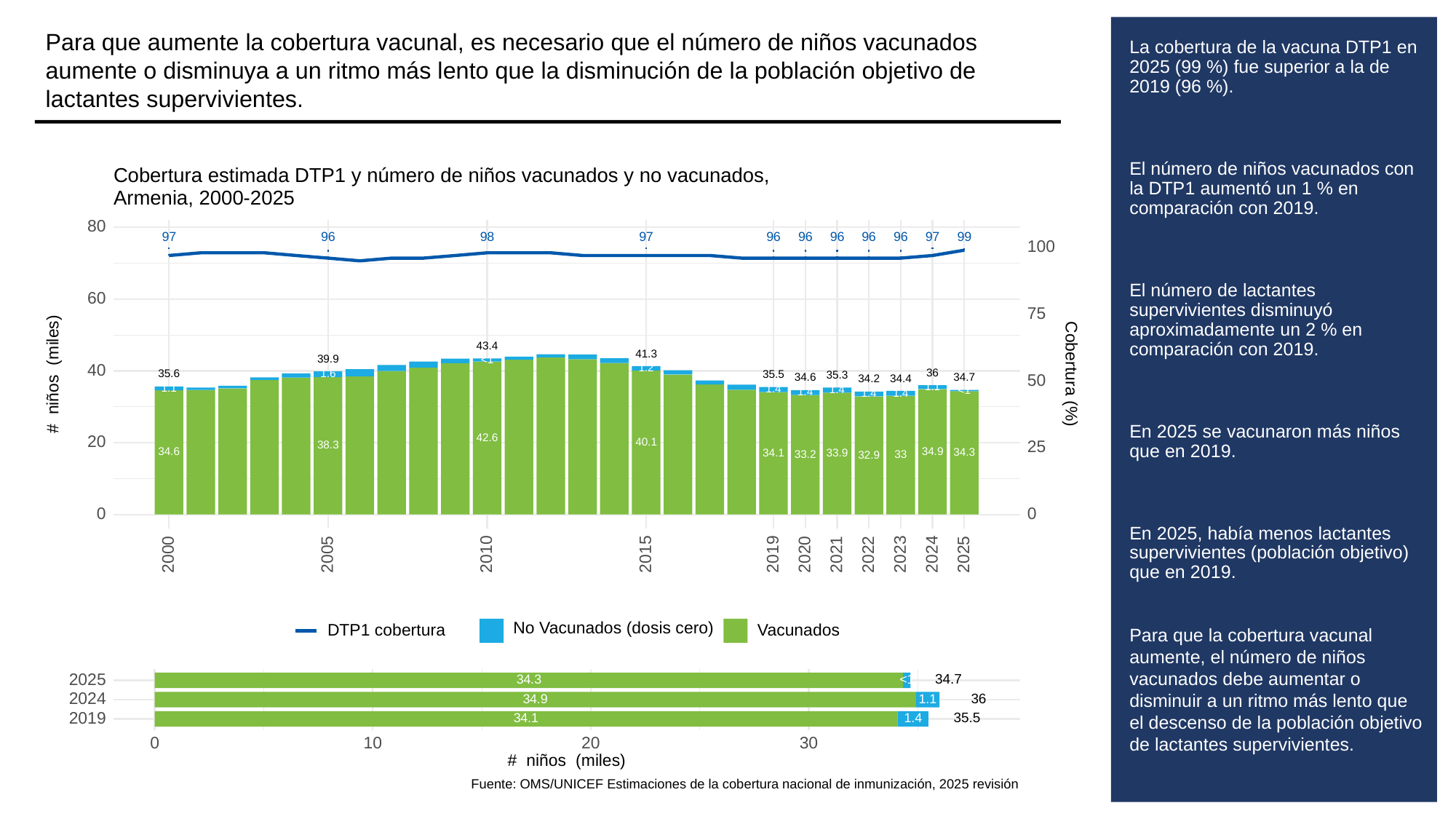

Para que aumente la cobertura vacunal, es necesario que el número de niños vacunados aumente o disminuya a un ritmo más lento que la disminución de la población objetivo de lactantes supervivientes.
# La cobertura de la vacuna DTP1 en 2025 (99 %) fue superior a la de 2019 (96 %).

El número de niños vacunados con la DTP1 aumentó un 1 % en comparación con 2019.

El número de lactantes supervivientes disminuyó aproximadamente un 2 % en comparación con 2019.

En 2025 se vacunaron más niños que en 2019.

En 2025, había menos lactantes supervivientes (población objetivo) que en 2019.

Para que la cobertura vacunal aumente, el número de niños vacunados debe aumentar o disminuir a un ritmo más lento que el descenso de la población objetivo de lactantes supervivientes.

Cobertura estimada DTP1 y número de niños vacunados y no vacunados,
Armenia, 2000-2025

80

97
96
98
97
96
96
96
96
96
97
99
100

60

75

43.4
41.3

39.9
<1

1.2
40

#  niños  (miles)
Cobertura (%)

36

1.6
35.6

35.5

35.3

34.7
34.6

34.4
50
34.2

1.1
1.1

1.4

1.4

<1

1.4

1.4

1.4

42.6
20
40.1
25
38.3

34.9
34.6
34.3
34.1
33.9
33.2
33
32.9

0
0

2023
2000
2005
2010
2015
2019
2020
2021
2022
2024
2025

No Vacunados (dosis cero)
DTP1 cobertura
Vacunados

2025
34.7
34.3
<1

2024
36
34.9
1.1

2019
35.5
34.1
1.4

30
0
10
20
#  niños  (miles)
Fuente: OMS/UNICEF Estimaciones de la cobertura nacional de inmunización, 2025 revisión